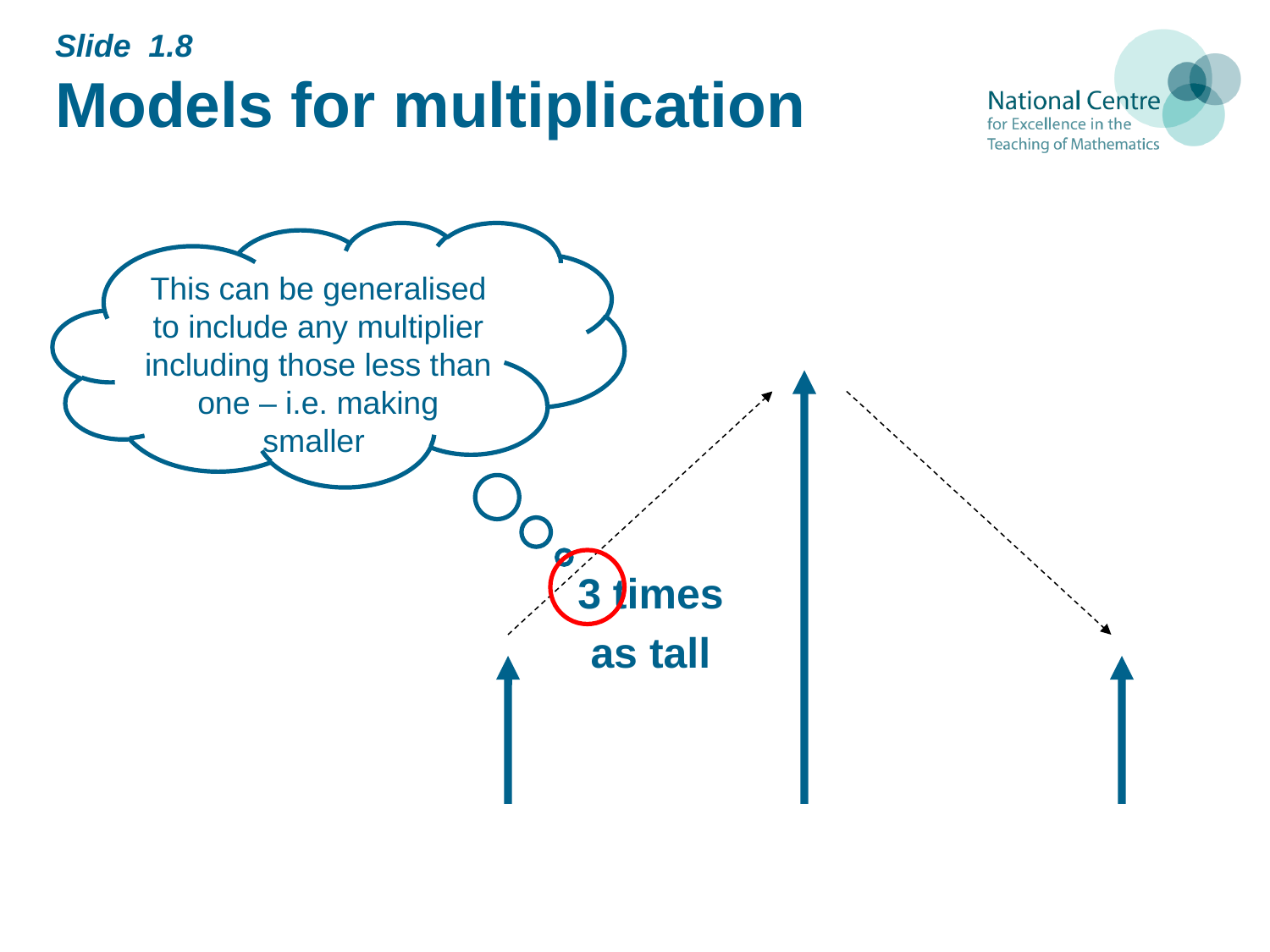

Slide  1.8
Models for multiplication
This can be generalised to include any multiplier including those less than one – i.e. making smaller

3 times
as tall